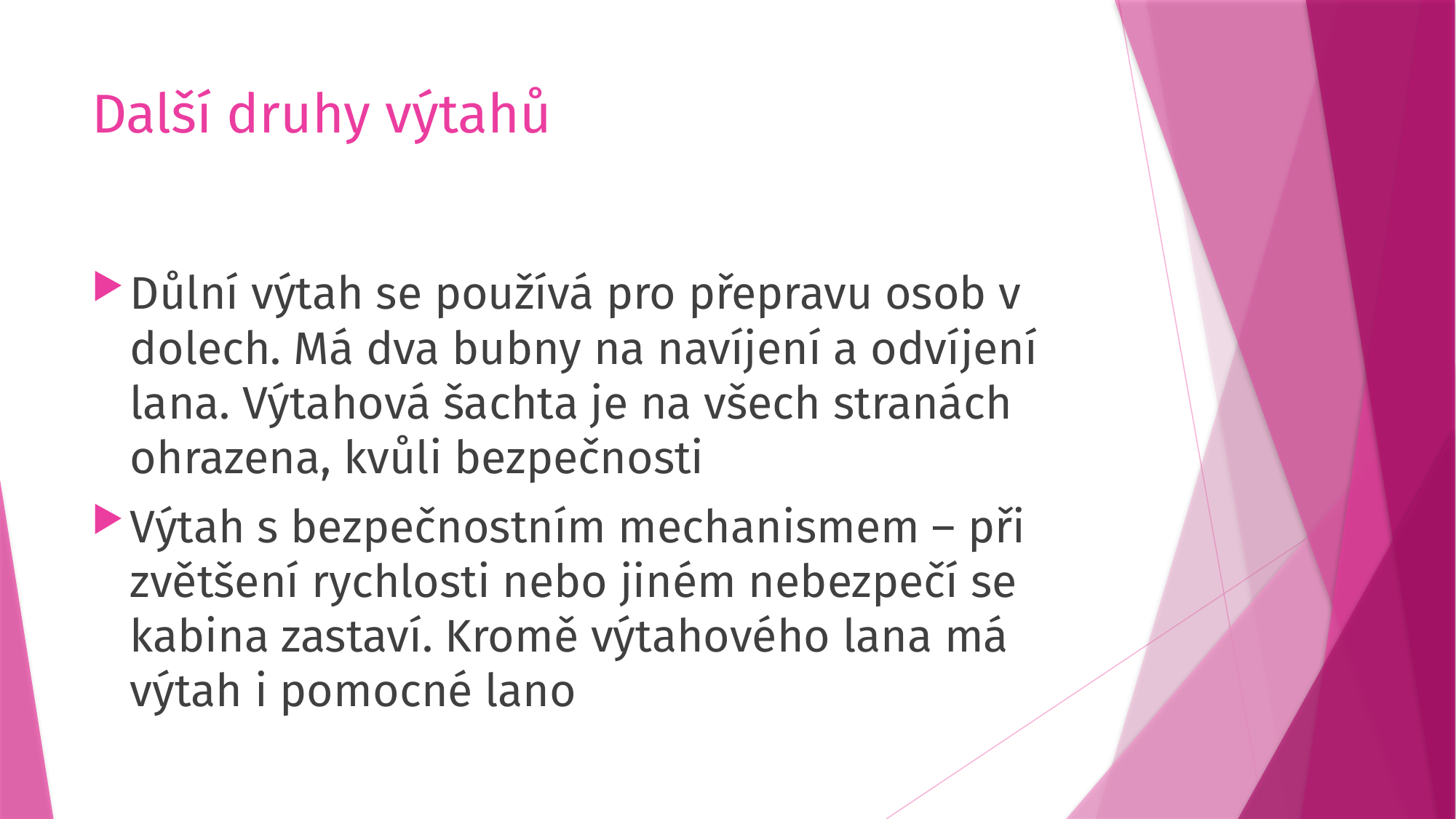

# Další druhy výtahů
Důlní výtah se používá pro přepravu osob v dolech. Má dva bubny na navíjení a odvíjení lana. Výtahová šachta je na všech stranách ohrazena, kvůli bezpečnosti
Výtah s bezpečnostním mechanismem – při zvětšení rychlosti nebo jiném nebezpečí se kabina zastaví. Kromě výtahového lana má výtah i pomocné lano